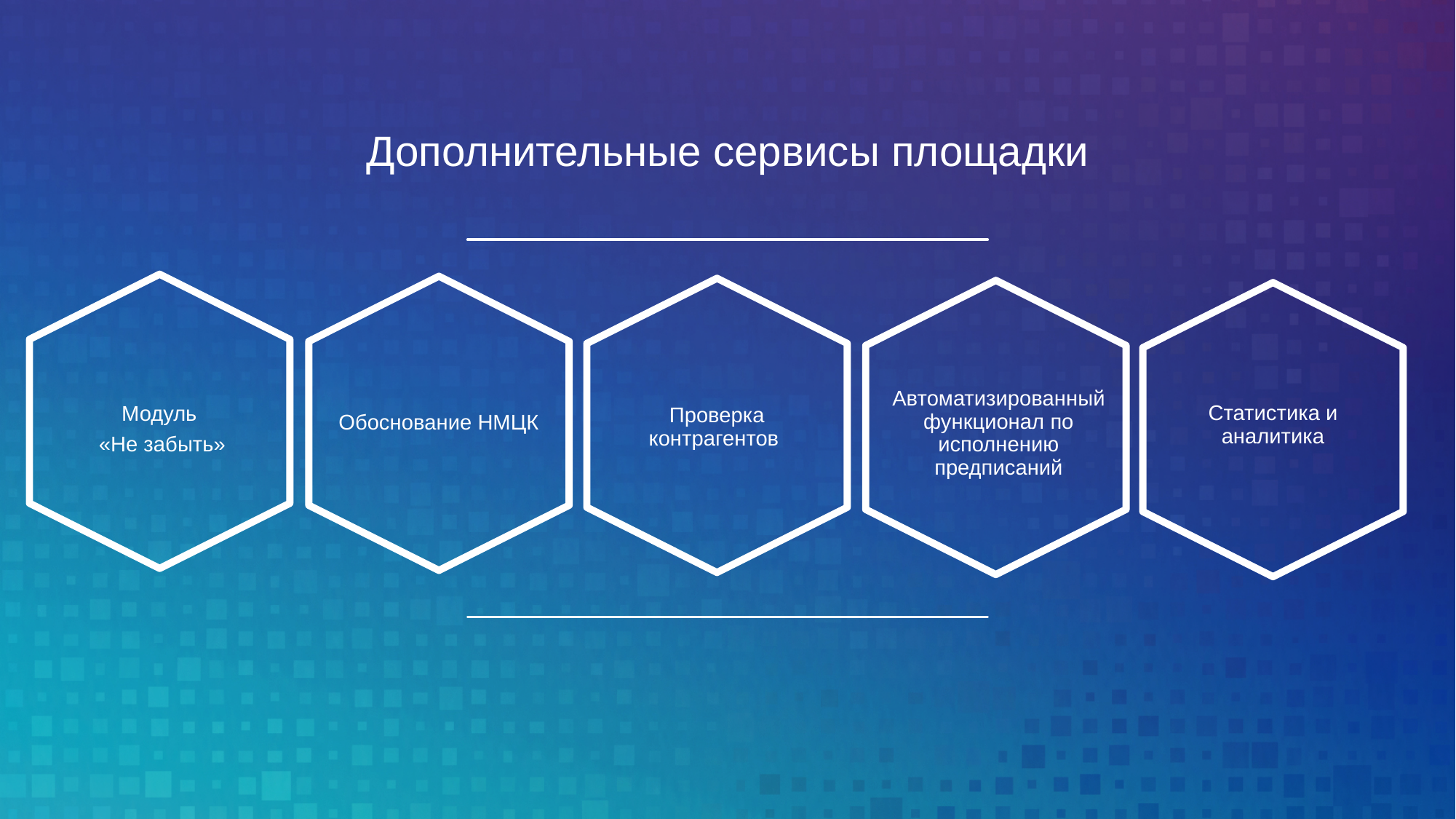

# Дополнительные сервисы площадки

Обоснование НМЦК

Проверка контрагентов

Модуль
«Не забыть»

Статистика и аналитика

Автоматизированный функционал по исполнению предписаний